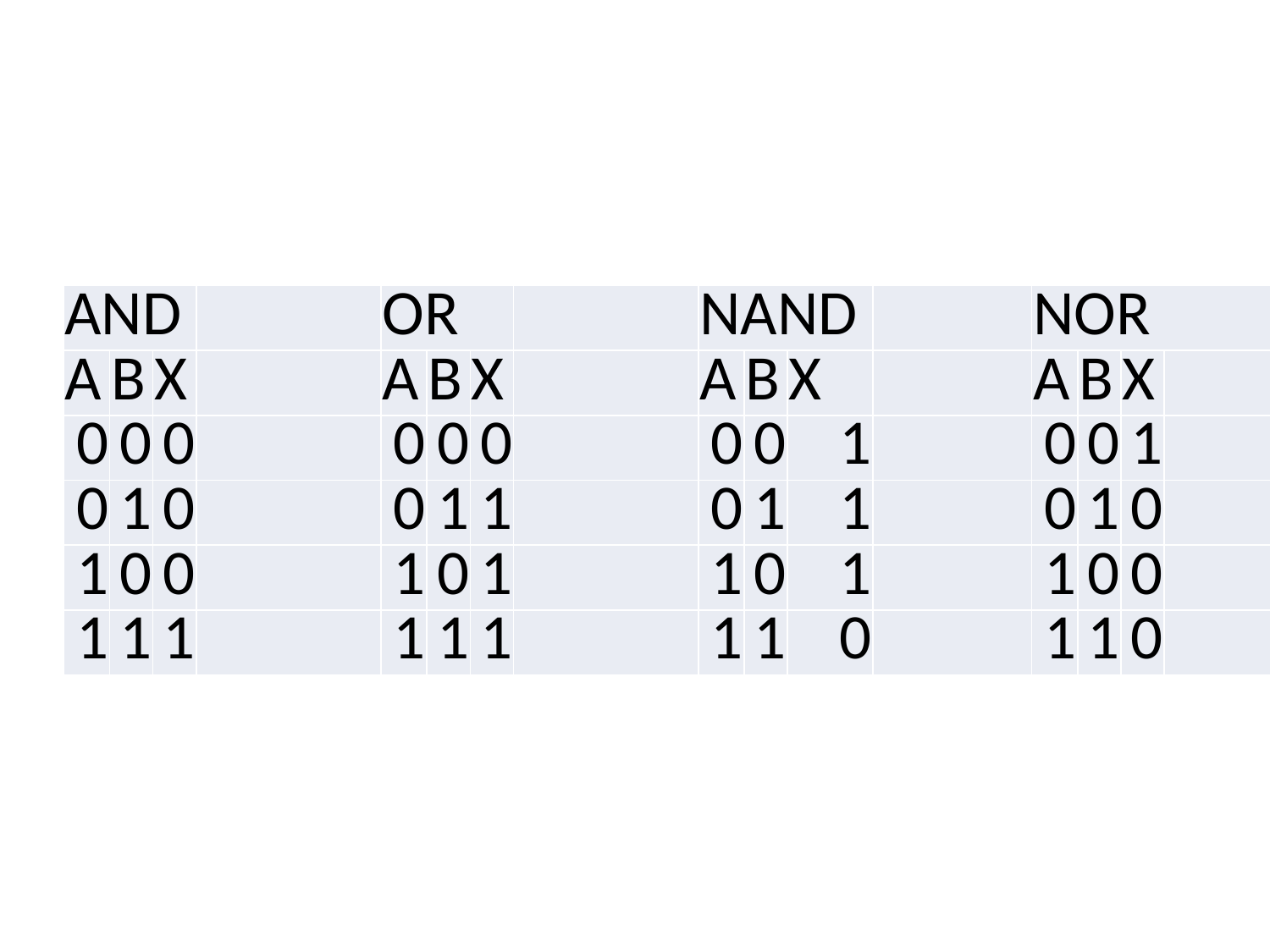

#
| AND |  |  |  | OR |  |  |  | NAND |  |  |  | NOR |  |  |  |
| --- | --- | --- | --- | --- | --- | --- | --- | --- | --- | --- | --- | --- | --- | --- | --- |
| A | B | X |  | A | B | X |  | A | B | X |  | A | B | X |  |
| 0 | 0 | 0 |  | 0 | 0 | 0 |  | 0 | 0 | 1 |  | 0 | 0 | 1 |  |
| 0 | 1 | 0 |  | 0 | 1 | 1 |  | 0 | 1 | 1 |  | 0 | 1 | 0 |  |
| 1 | 0 | 0 |  | 1 | 0 | 1 |  | 1 | 0 | 1 |  | 1 | 0 | 0 |  |
| 1 | 1 | 1 |  | 1 | 1 | 1 |  | 1 | 1 | 0 |  | 1 | 1 | 0 |  |